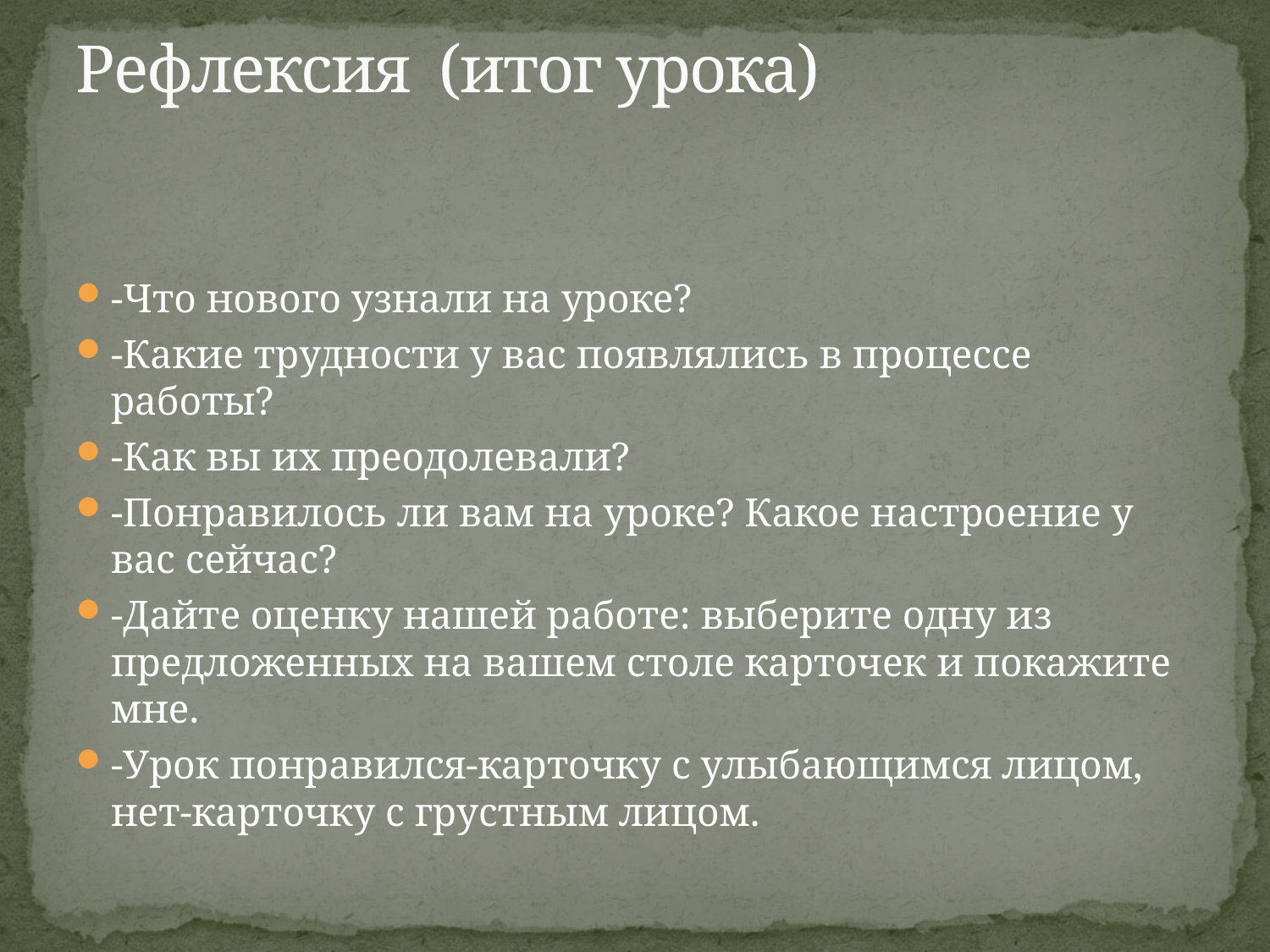

# Рефлексия  (итог урока)

-Что нового узнали на уроке?
-Какие трудности у вас появлялись в процессе работы?
-Как вы их преодолевали?
-Понравилось ли вам на уроке? Какое настроение у вас сейчас?
-Дайте оценку нашей работе: выберите одну из предложенных на вашем столе карточек и покажите мне.
-Урок понравился-карточку с улыбающимся лицом, нет-карточку с грустным лицом.